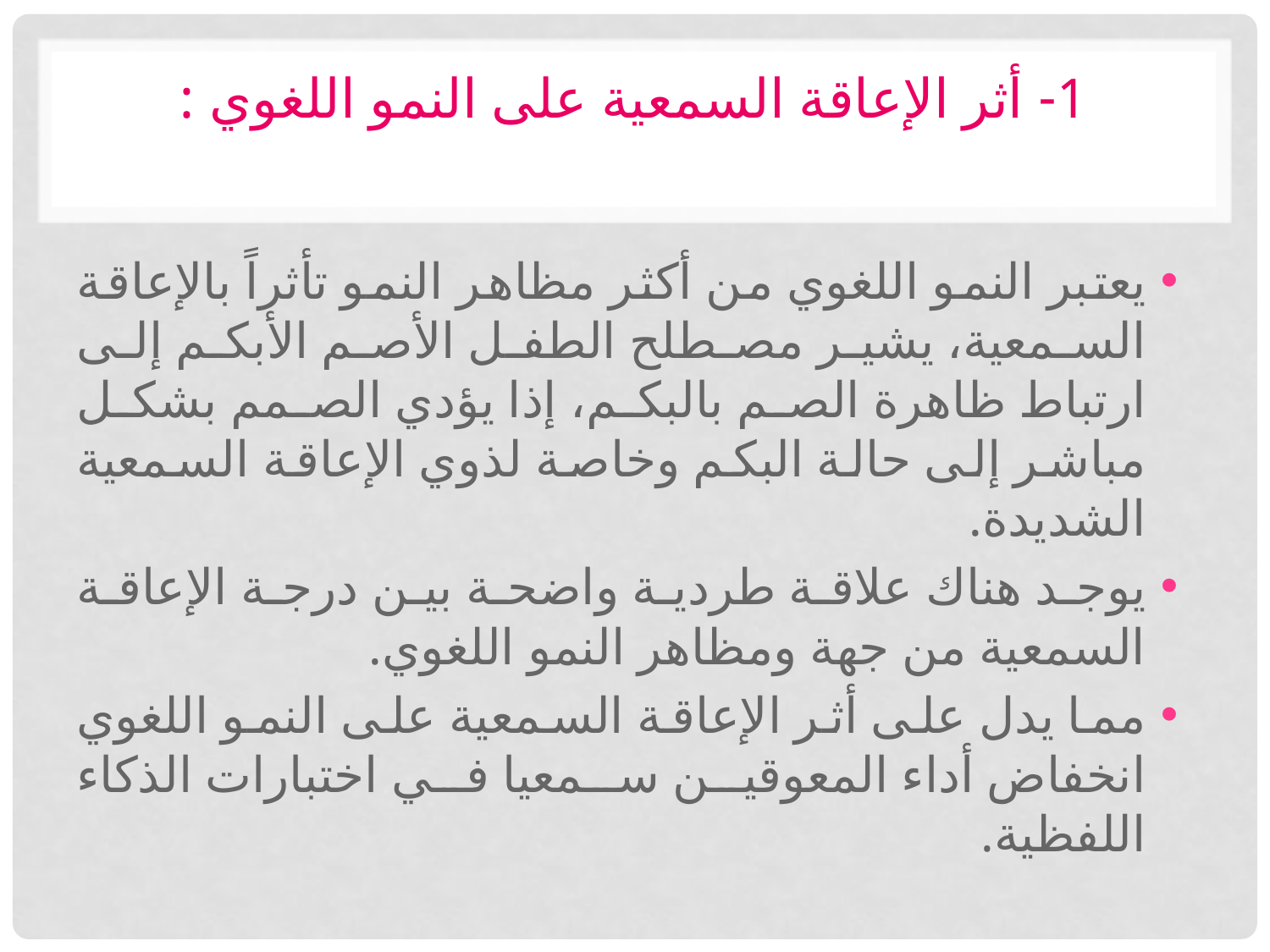

# 1- أثر الإعاقة السمعية على النمو اللغوي :
يعتبر النمو اللغوي من أكثر مظاهر النمو تأثراً بالإعاقة السمعية، يشير مصطلح الطفل الأصم الأبكم إلى ارتباط ظاهرة الصم بالبكم، إذا يؤدي الصمم بشكل مباشر إلى حالة البكم وخاصة لذوي الإعاقة السمعية الشديدة.
يوجد هناك علاقة طردية واضحة بين درجة الإعاقة السمعية من جهة ومظاهر النمو اللغوي.
مما يدل على أثر الإعاقة السمعية على النمو اللغوي انخفاض أداء المعوقين سمعيا في اختبارات الذكاء اللفظية.